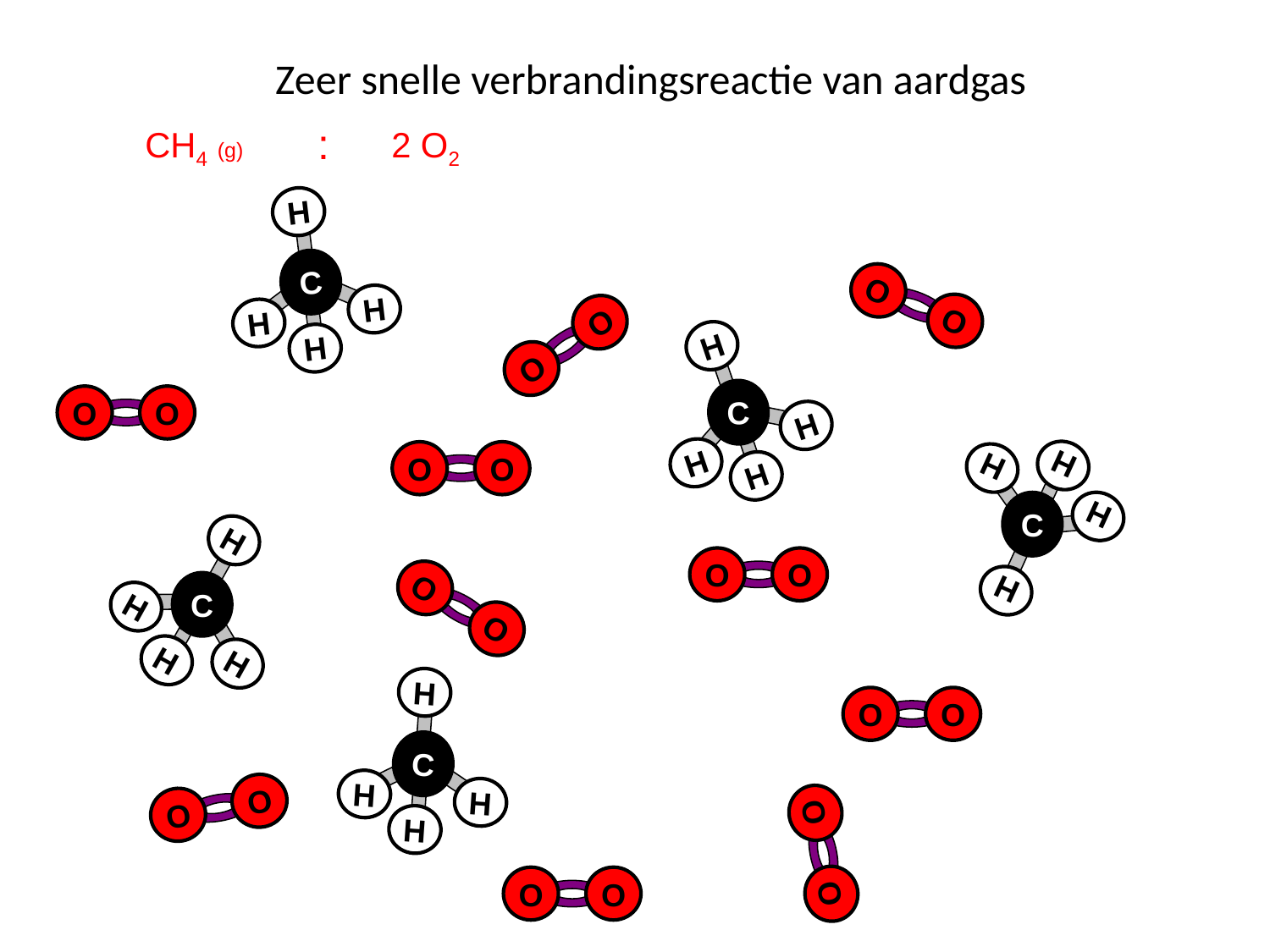

Zeer snelle verbrandingsreactie van aardgas
:
        CH4 (g)                         2 O2               g)
H

C
H

H

H
O

O

H

C
H

H

H
O

O

O

O

H

C
H

H

H
O

O

H

C
H

H

H
O

O

O

O

H

C
H

H

H
O

O

O

O

O

O

O

O